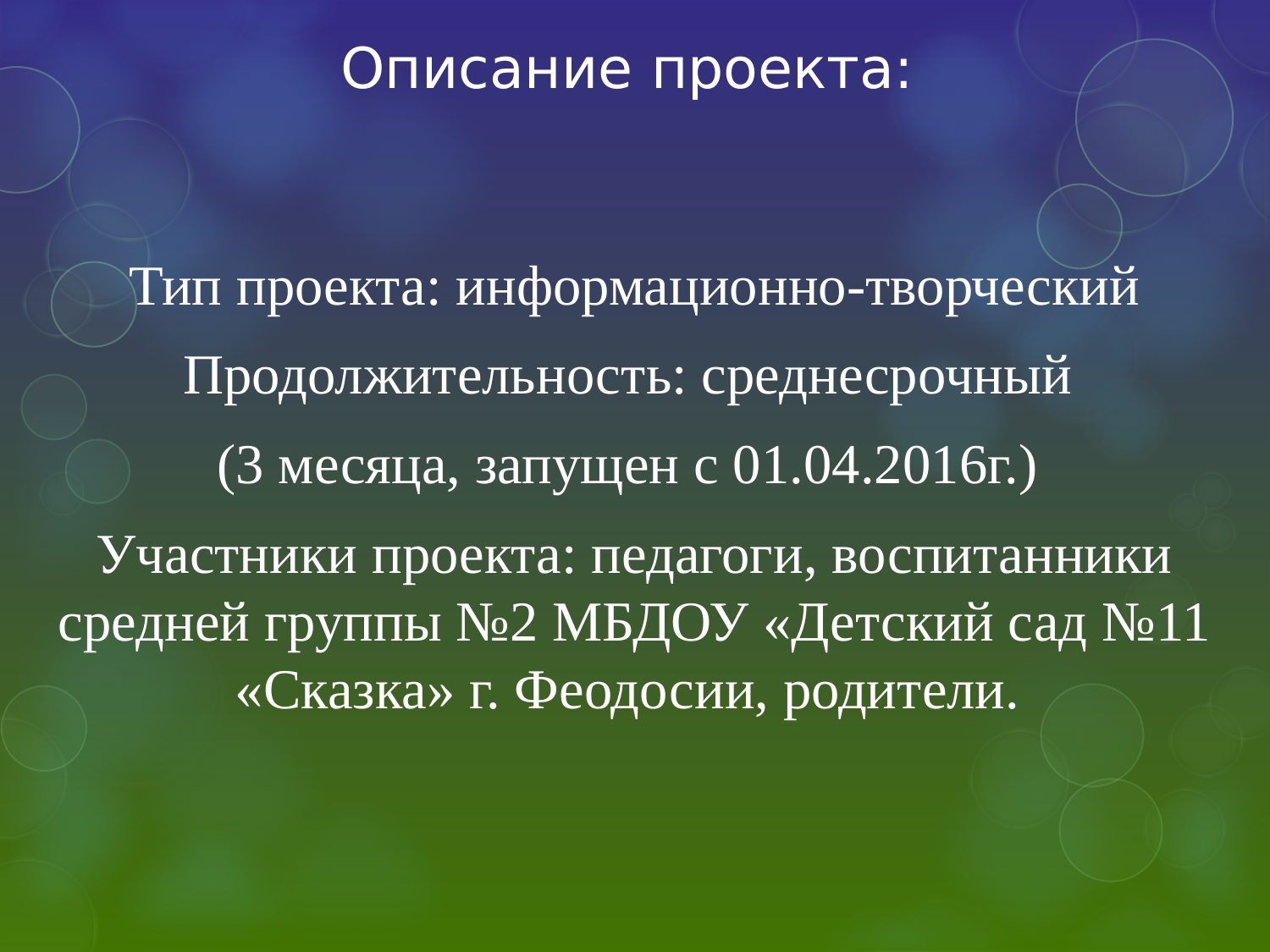

# Описание проекта:
Тип проекта: информационно-творческий
Продолжительность: среднесрочный
(3 месяца, запущен с 01.04.2016г.)
Участники проекта: педагоги, воспитанники средней группы №2 МБДОУ «Детский сад №11 «Сказка» г. Феодосии, родители.